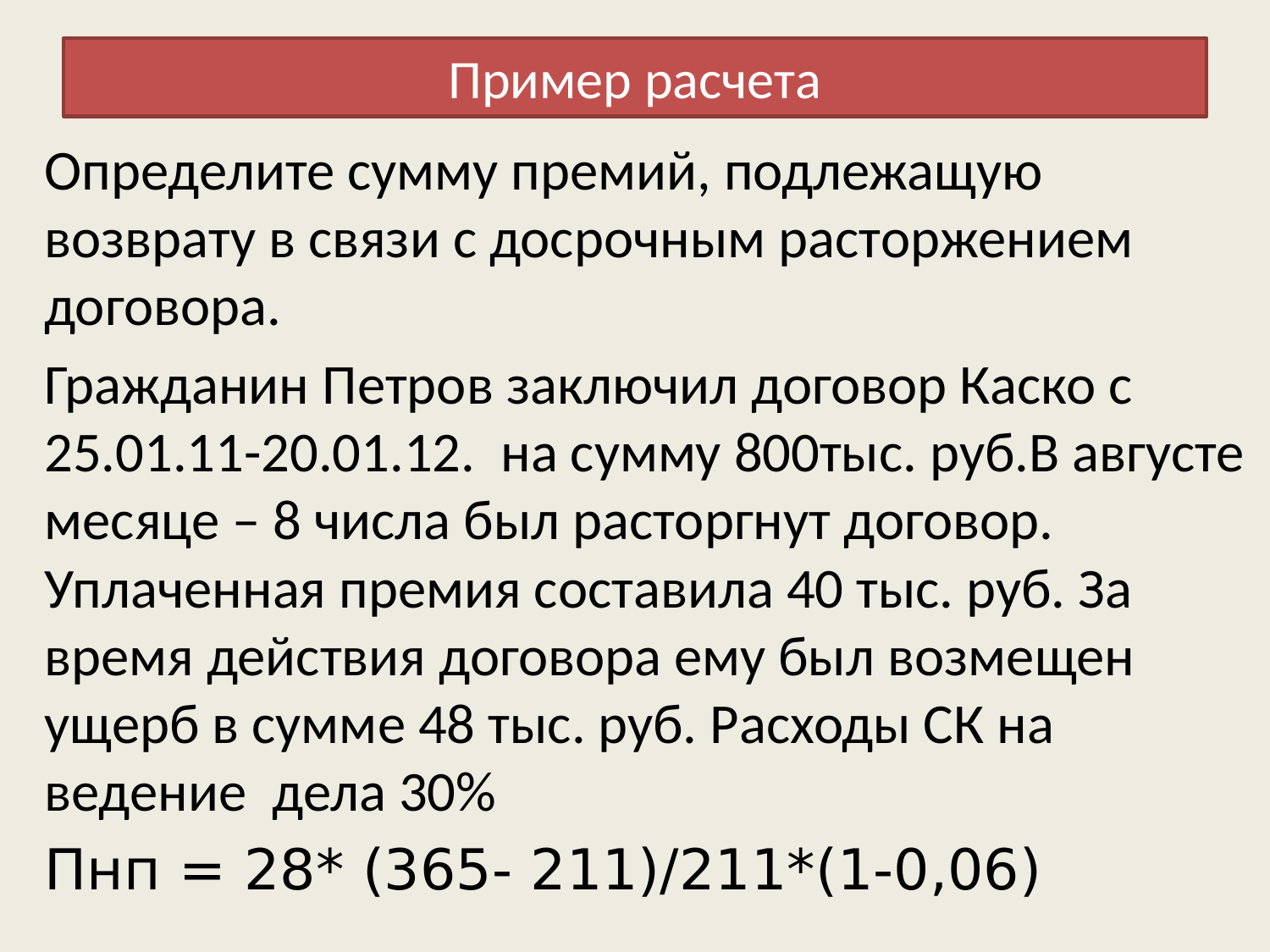

# Пример расчета
Определите сумму премий, подлежащую возврату в связи с досрочным расторжением договора.
Гражданин Петров заключил договор Каско с 25.01.11-20.01.12.  на сумму 800тыс. руб.В августе месяце – 8 числа был расторгнут договор. Уплаченная премия составила 40 тыс. руб. За время действия договора ему был возмещен ущерб в сумме 48 тыс. руб. Расходы СК на ведение  дела 30%
Пнп = 28* (365- 211)/211*(1-0,06)